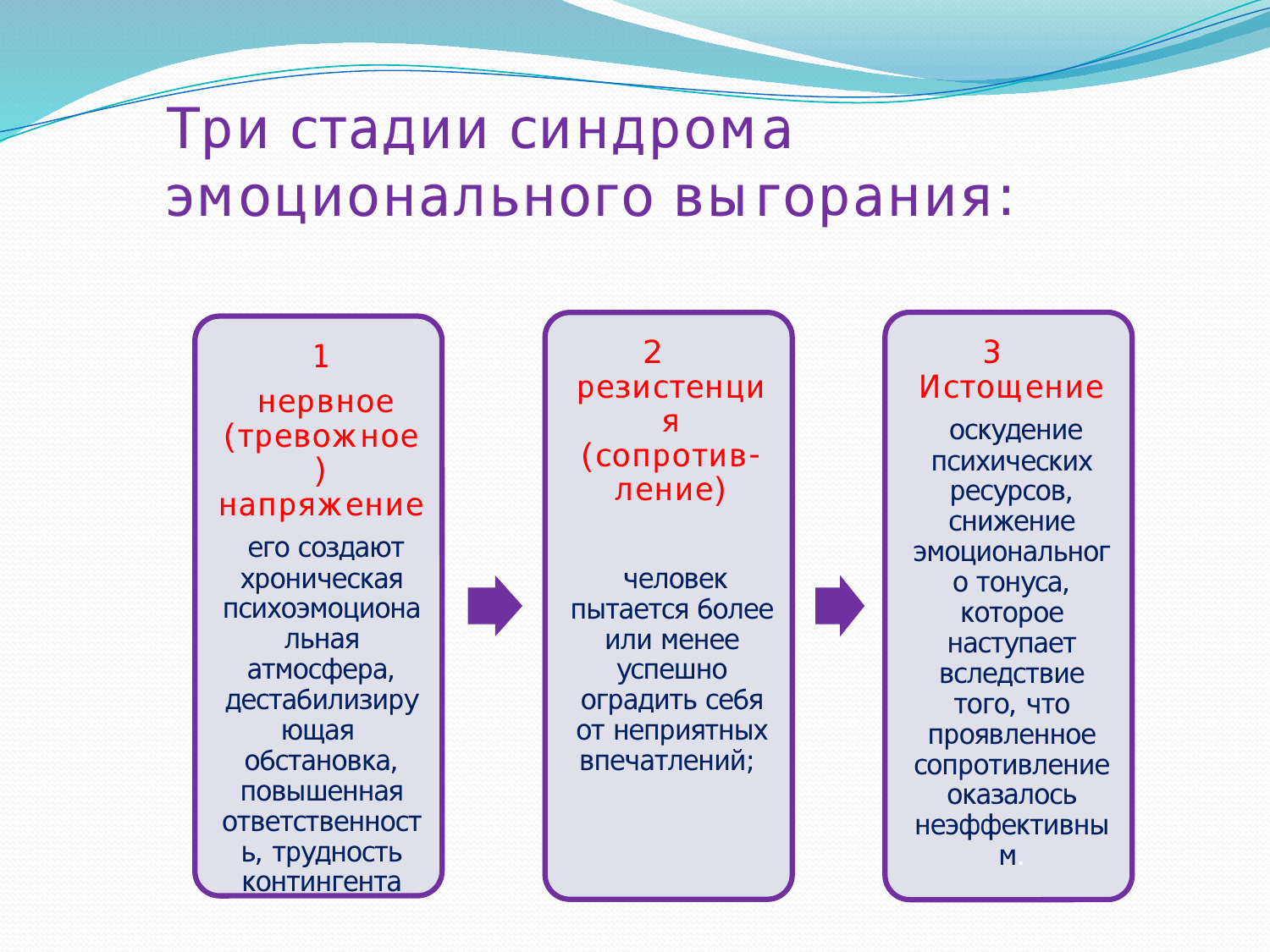

Три стадии синдрома эмоционального выгорания:
1
 нервное (тревожное) напряжение
 его создают хроническая психоэмоциональная атмосфера, дестабилизирующая  обстановка, повышенная ответственность, трудность контингента

2     резистенция (сопротив-ление)

 человек пытается более или менее успешно оградить себя от неприятных впечатлений;

3     Истощение
 оскудение психических ресурсов, снижение эмоционального тонуса, которое наступает вследствие того, что проявленное сопротивление оказалось неэффективным.